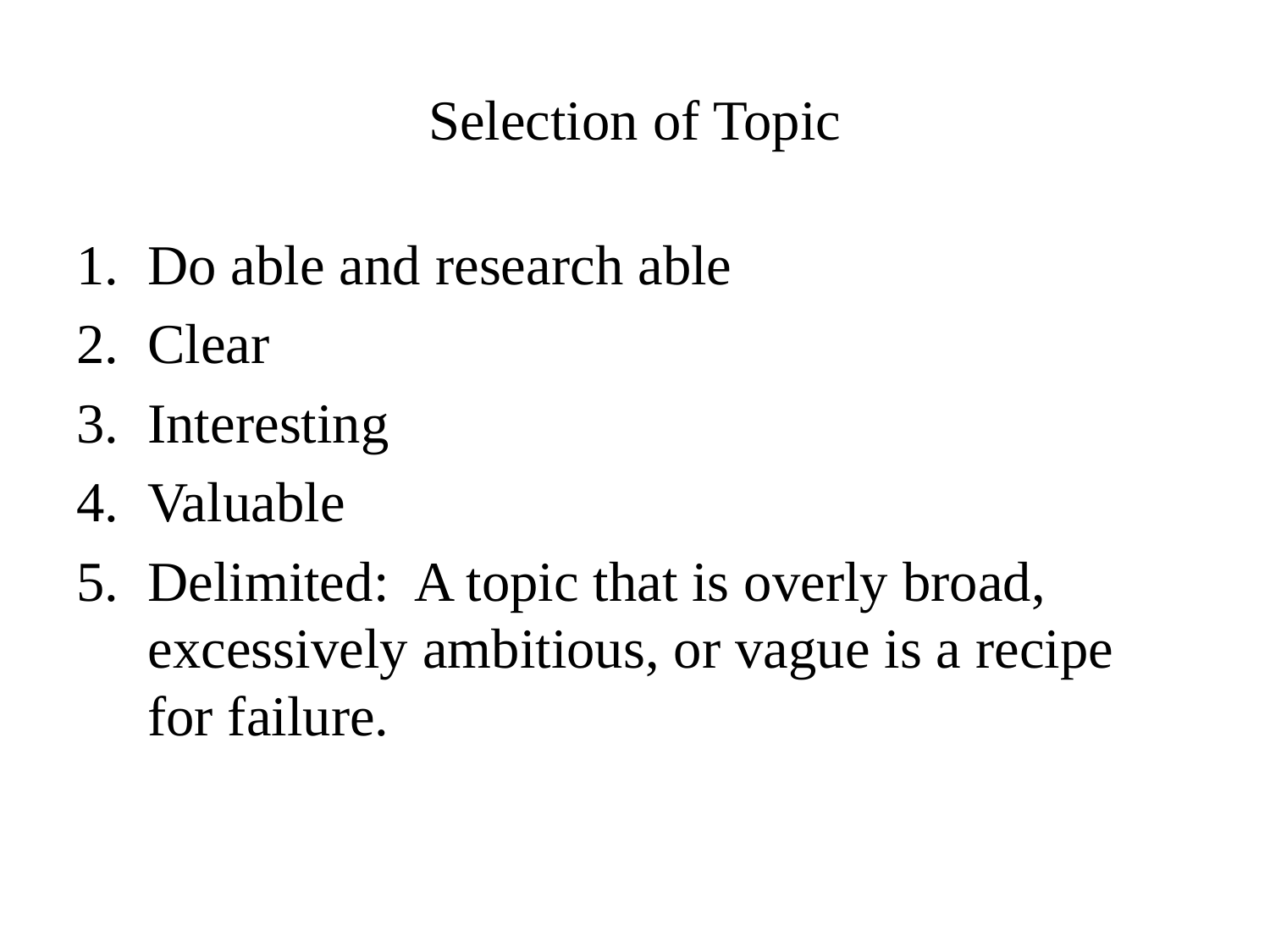

# Selection of Topic
Do able and research able
Clear
Interesting
Valuable
Delimited:  A topic that is overly broad, excessively ambitious, or vague is a recipe for failure.